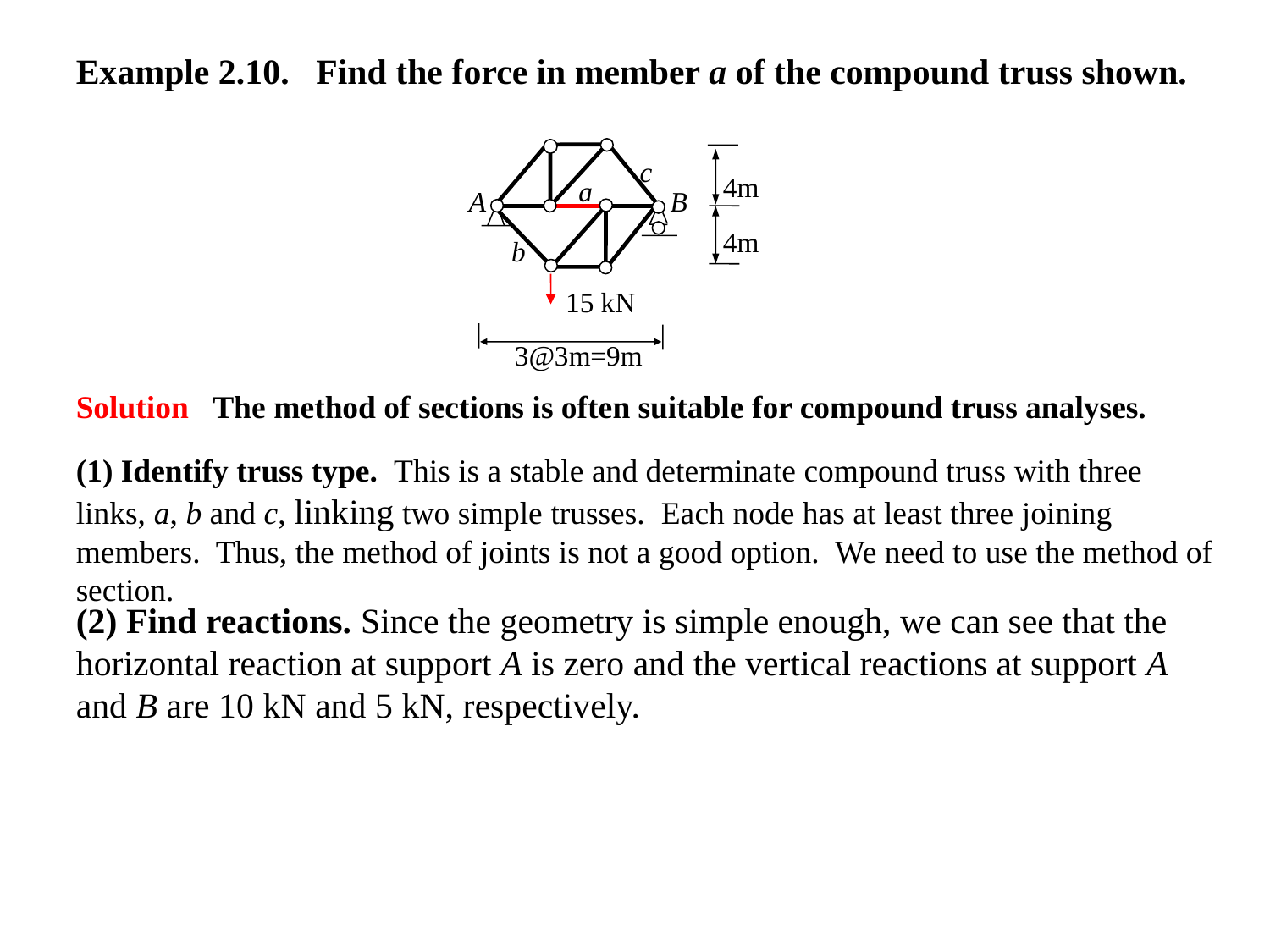

Example 2.10.   Find the force in member a of the compound truss shown.

c

4m
a
A
B

4m

b

15 kN

3@3m=9m

Solution   The method of sections is often suitable for compound truss analyses.

(1) Identify truss type.  This is a stable and determinate compound truss with three links, a, b and c, linking two simple trusses.  Each node has at least three joining members.  Thus, the method of joints is not a good option.  We need to use the method of section.
(2) Find reactions. Since the geometry is simple enough, we can see that the horizontal reaction at support A is zero and the vertical reactions at support A and B are 10 kN and 5 kN, respectively.